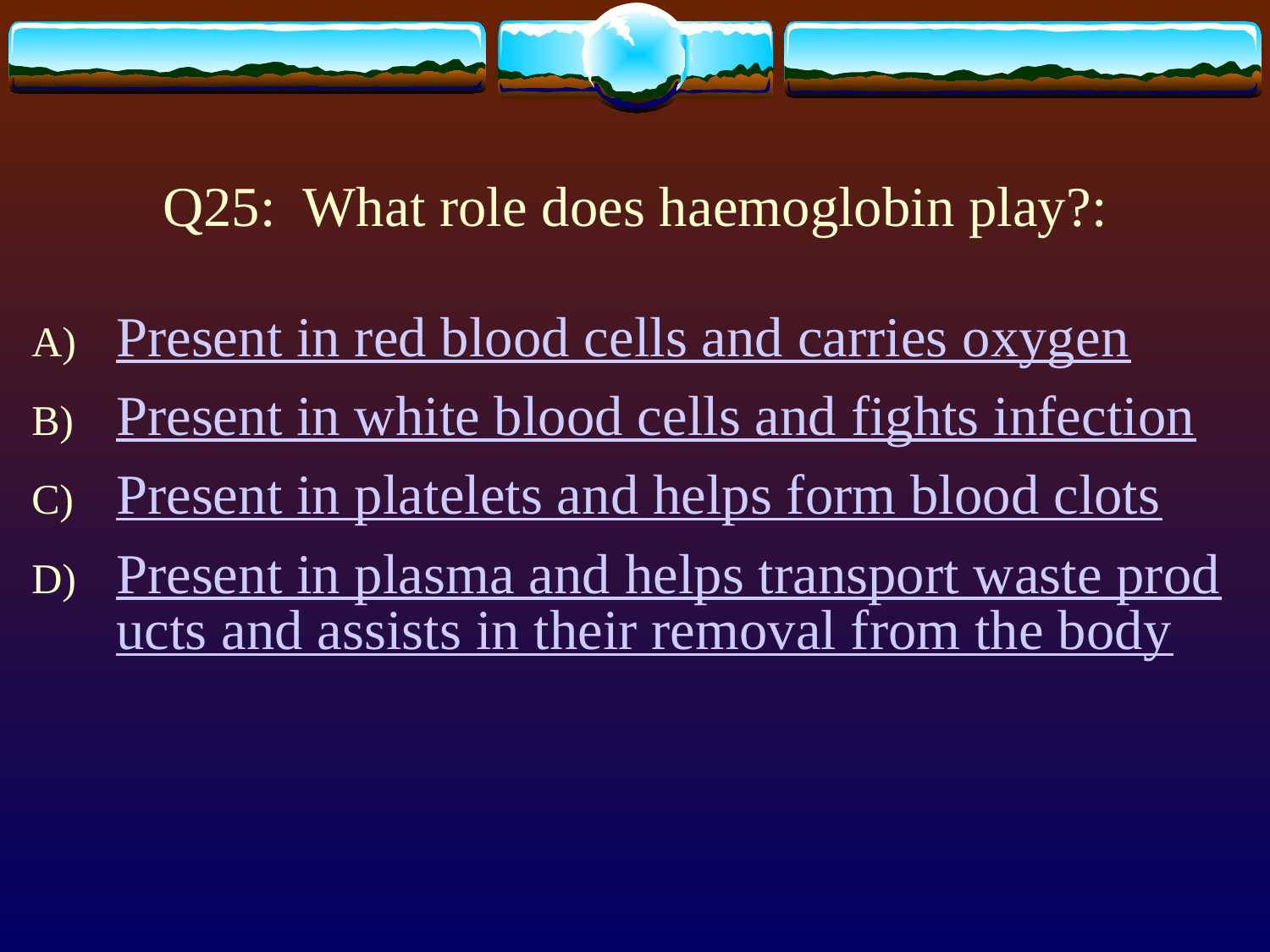

# Q25:  What role does haemoglobin play?:
Present in red blood cells and carries oxygen
Present in white blood cells and fights infection
Present in platelets and helps form blood clots
Present in plasma and helps transport waste products and assists in their removal from the body